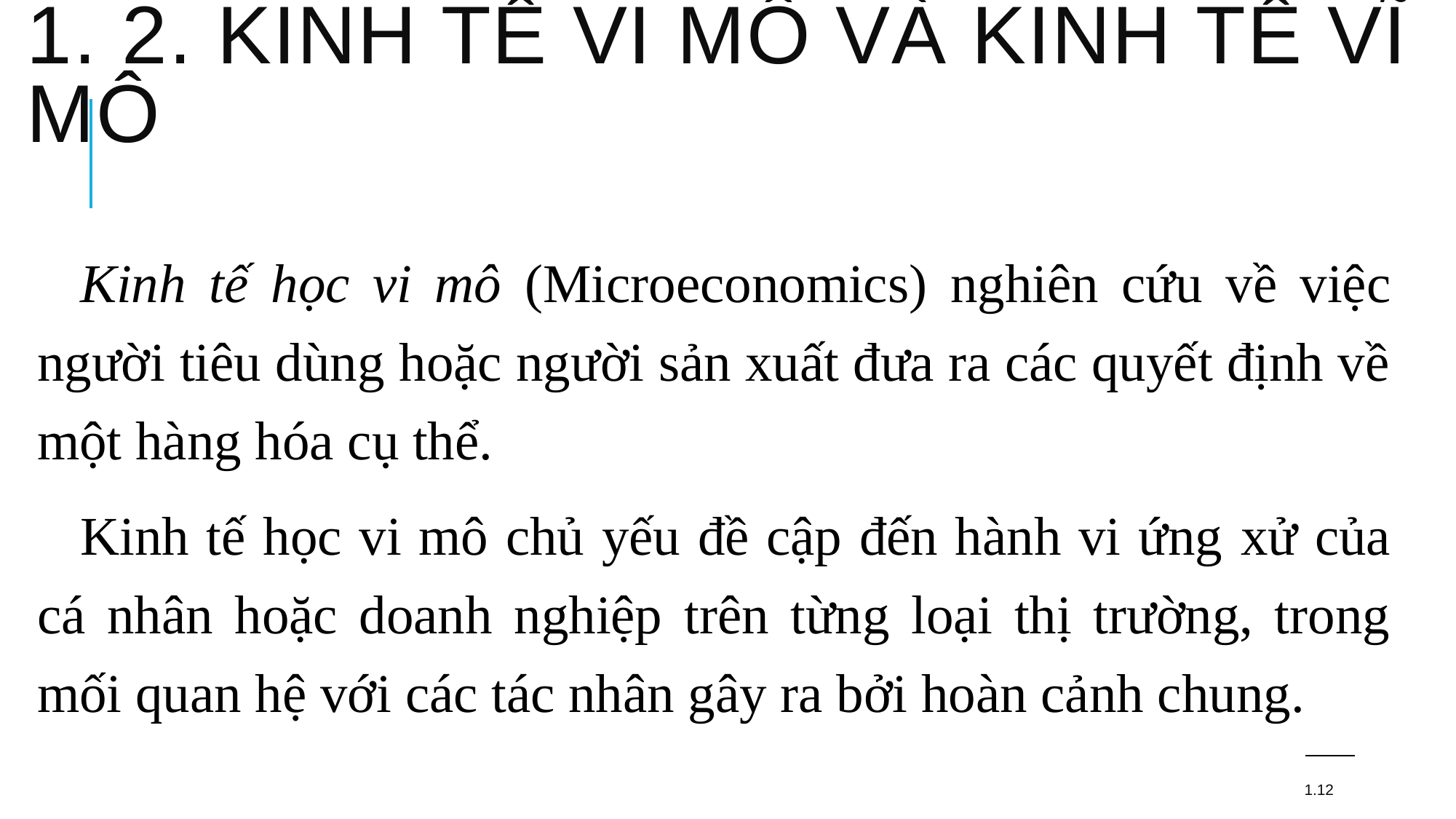

# 1. 2. Kinh tế vi mô và kinh tế vĩ mô
Kinh tế học vi mô (Microeconomics) nghiên cứu về việc người tiêu dùng hoặc người sản xuất đưa ra các quyết định về một hàng hóa cụ thể.
Kinh tế học vi mô chủ yếu đề cập đến hành vi ứng xử của cá nhân hoặc doanh nghiệp trên từng loại thị trường, trong mối quan hệ với các tác nhân gây ra bởi hoàn cảnh chung.
1.12